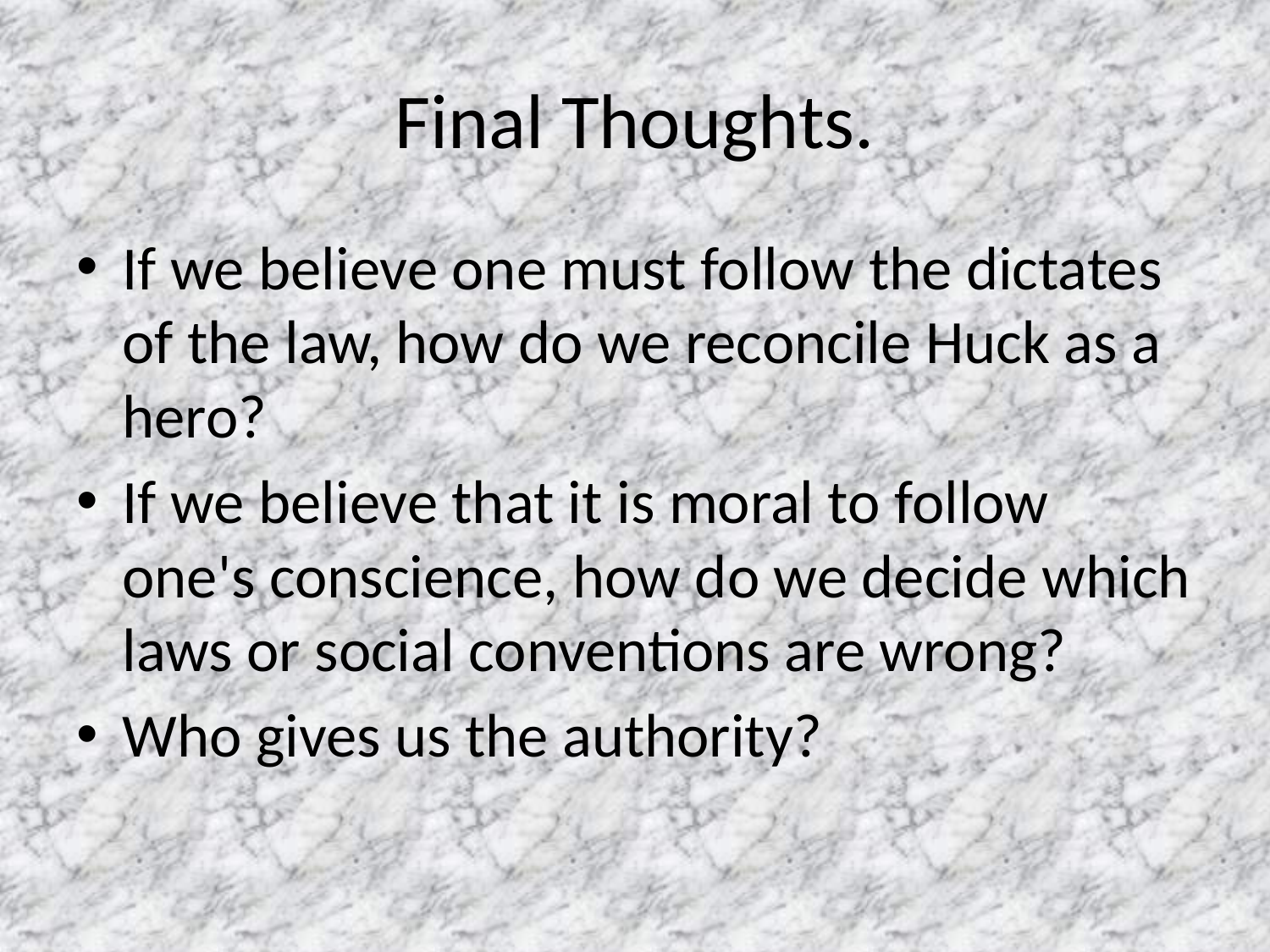

# Final Thoughts.
If we believe one must follow the dictates of the law, how do we reconcile Huck as a hero?
If we believe that it is moral to follow one's conscience, how do we decide which laws or social conventions are wrong?
Who gives us the authority?